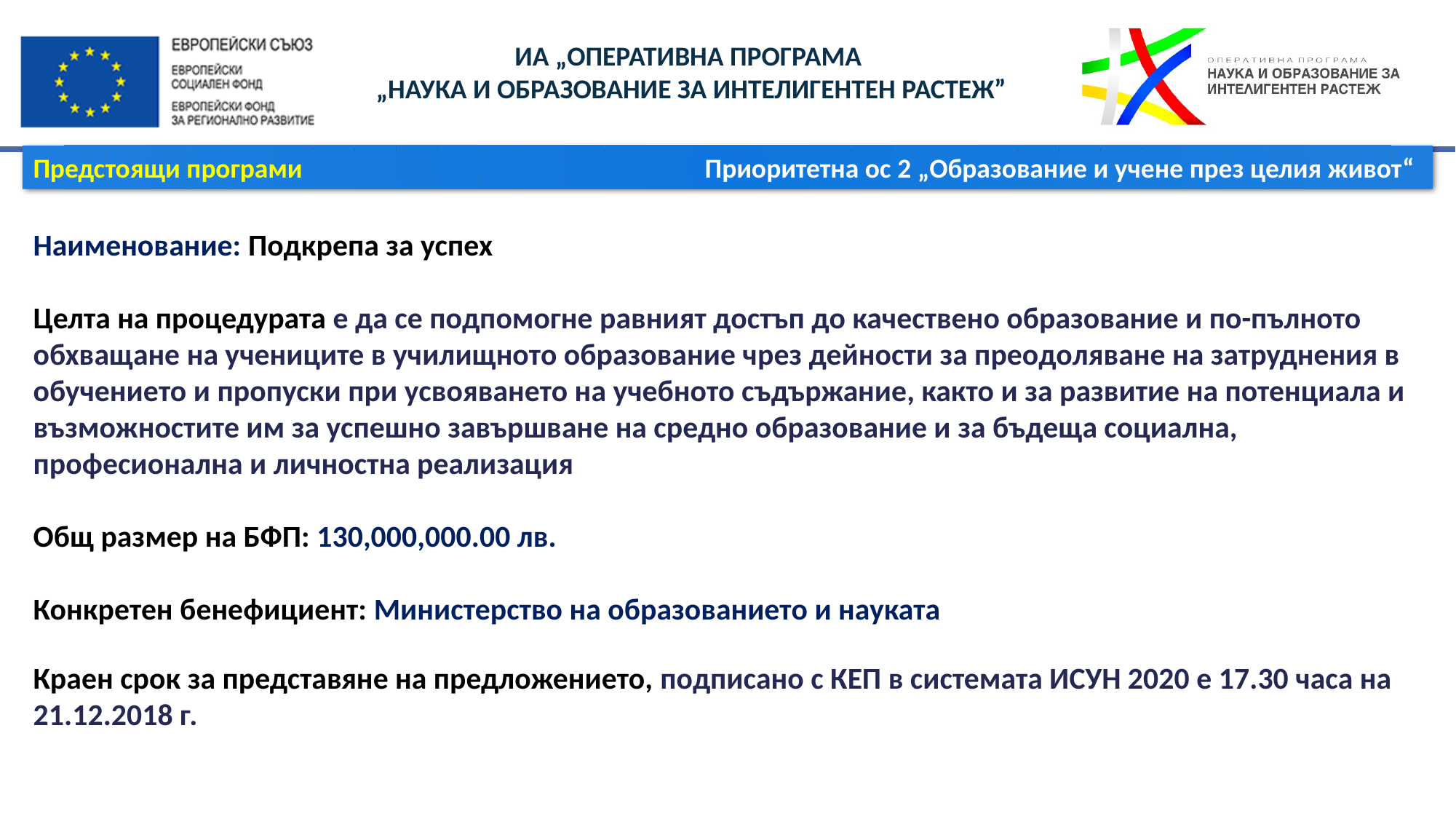

Предстоящи програми                                                                 Приоритетна ос 2 „Образование и учене през целия живот“
Наименование: Подкрепа за успех

Целта на процедурата е да се подпомогне равният достъп до качествено образование и по-пълното обхващане на учениците в училищното образование чрез дейности за преодоляване на затруднения в обучението и пропуски при усвояването на учебното съдържание, както и за развитие на потенциала и възможностите им за успешно завършване на средно образование и за бъдеща социална, професионална и личностна реализация

Общ размер на БФП: 130,000,000.00 лв.

Конкретен бенефициент: Министерство на образованието и науката

Краен срок за представяне на предложението, подписано с КЕП в системата ИСУН 2020 е 17.30 часа на 21.12.2018 г.